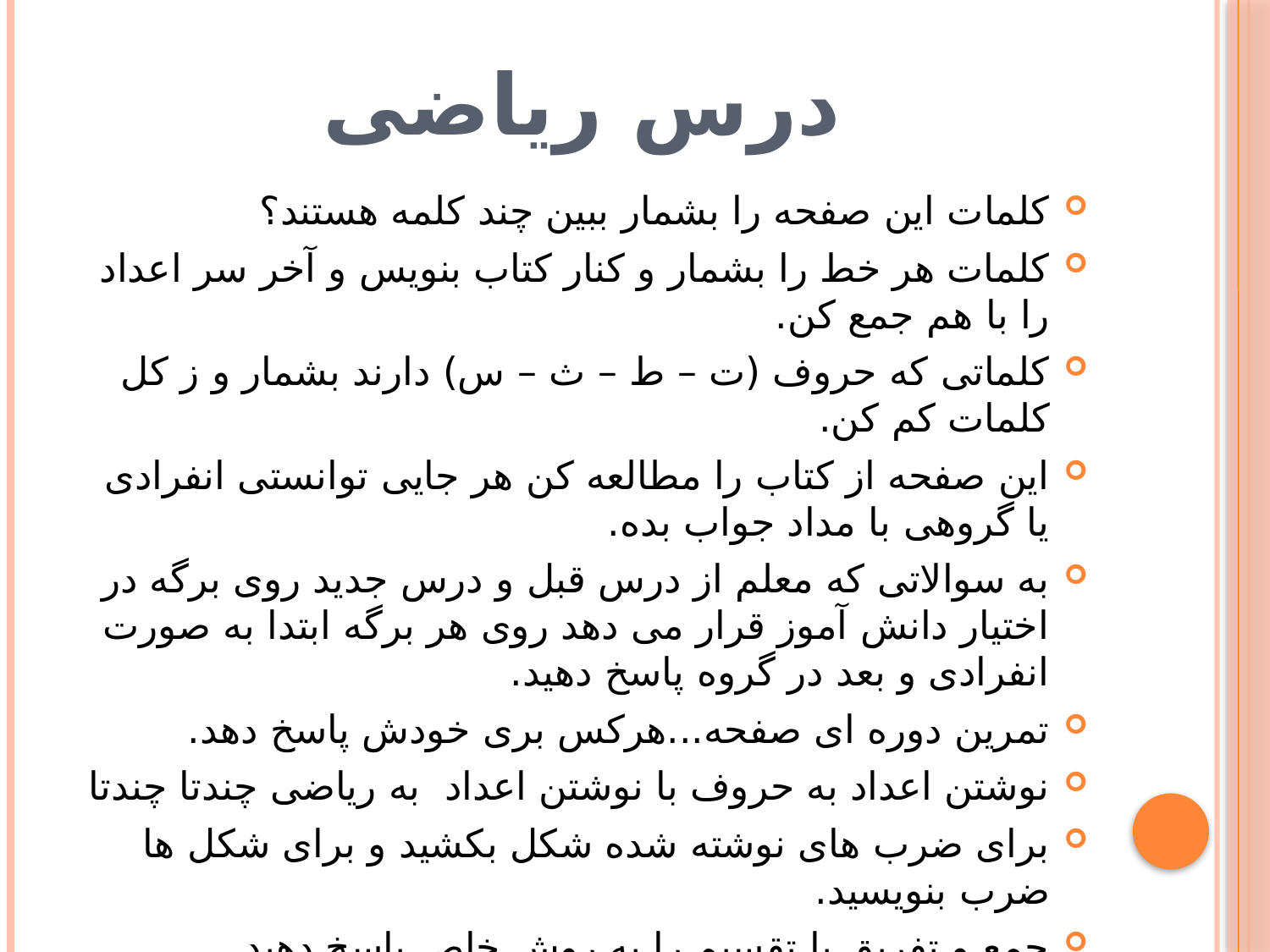

# درس ریاضی
کلمات این صفحه را بشمار ببین چند کلمه هستند؟
کلمات هر خط را بشمار و کنار کتاب بنویس و آخر سر اعداد را با هم جمع کن.
کلماتی که حروف (ت – ط – ث – س) دارند بشمار و ز کل کلمات کم کن.
این صفحه از کتاب را مطالعه کن هر جایی توانستی انفرادی یا گروهی با مداد جواب بده.
به سوالاتی که معلم از درس قبل و درس جدید روی برگه در اختیار دانش آموز قرار می دهد روی هر برگه ابتدا به صورت انفرادی و بعد در گروه پاسخ دهید.
تمرین دوره ای صفحه...هرکس بری خودش پاسخ دهد.
نوشتن اعداد به حروف با نوشتن اعداد  به ریاضی چندتا چندتا
برای ضرب های نوشته شده شکل بکشید و برای شکل ها ضرب بنویسید.
جمع و تفریق یا تقسیم را به روش خاص پاسخ دهید.
برای شکل پای تخته جمع و تفریق – ضرب و تقسیم بنویس.